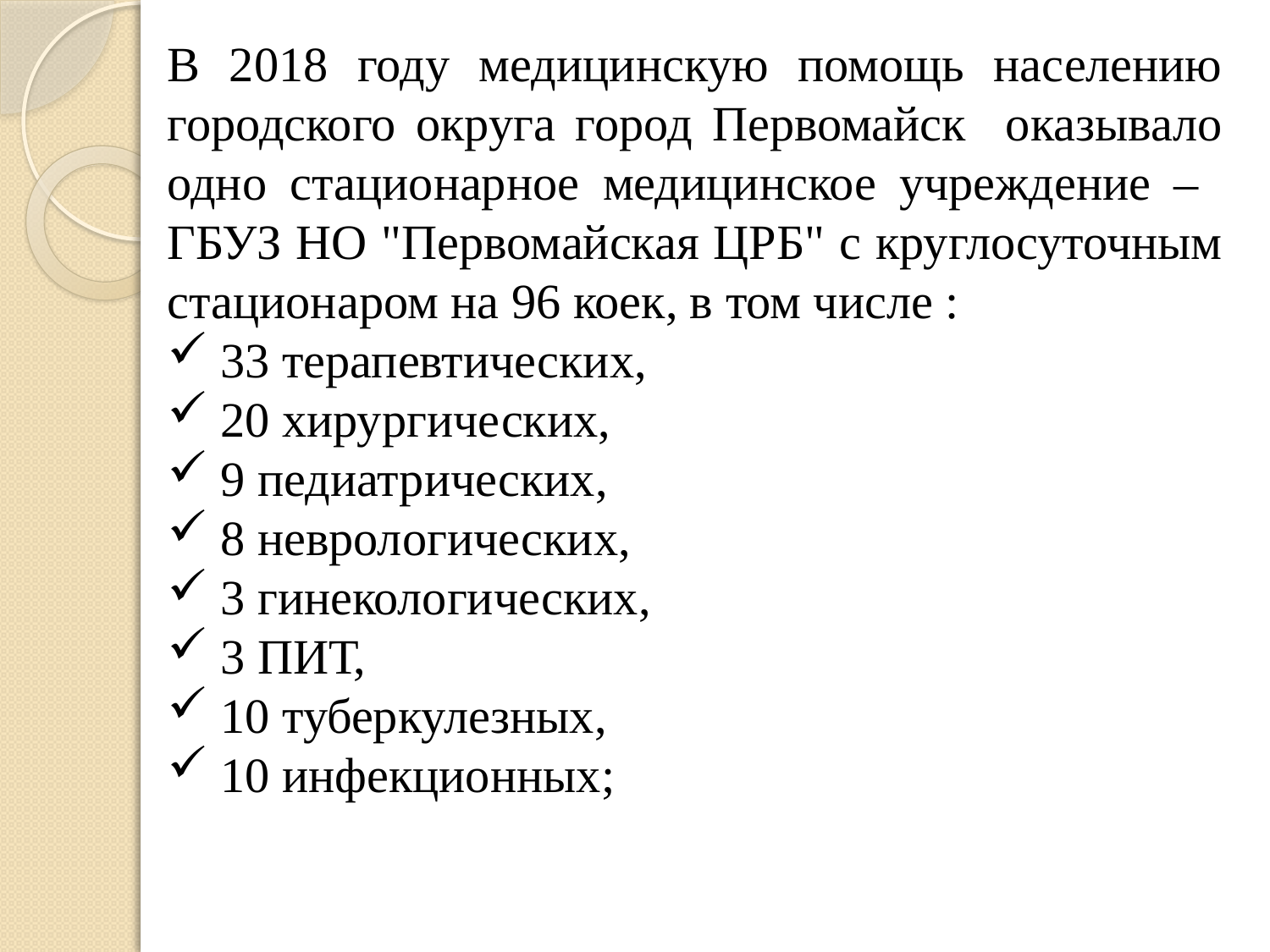

В 2018 году медицинскую помощь населению городского округа город Первомайск  оказывало одно стационарное медицинское учреждение –
ГБУЗ НО "Первомайская ЦРБ" с круглосуточным стационаром на 96 коек, в том числе :
 33 терапевтических,
 20 хирургических,
 9 педиатрических,
 8 неврологических,
 3 гинекологических,
 3 ПИТ,
 10 туберкулезных,
 10 инфекционных;